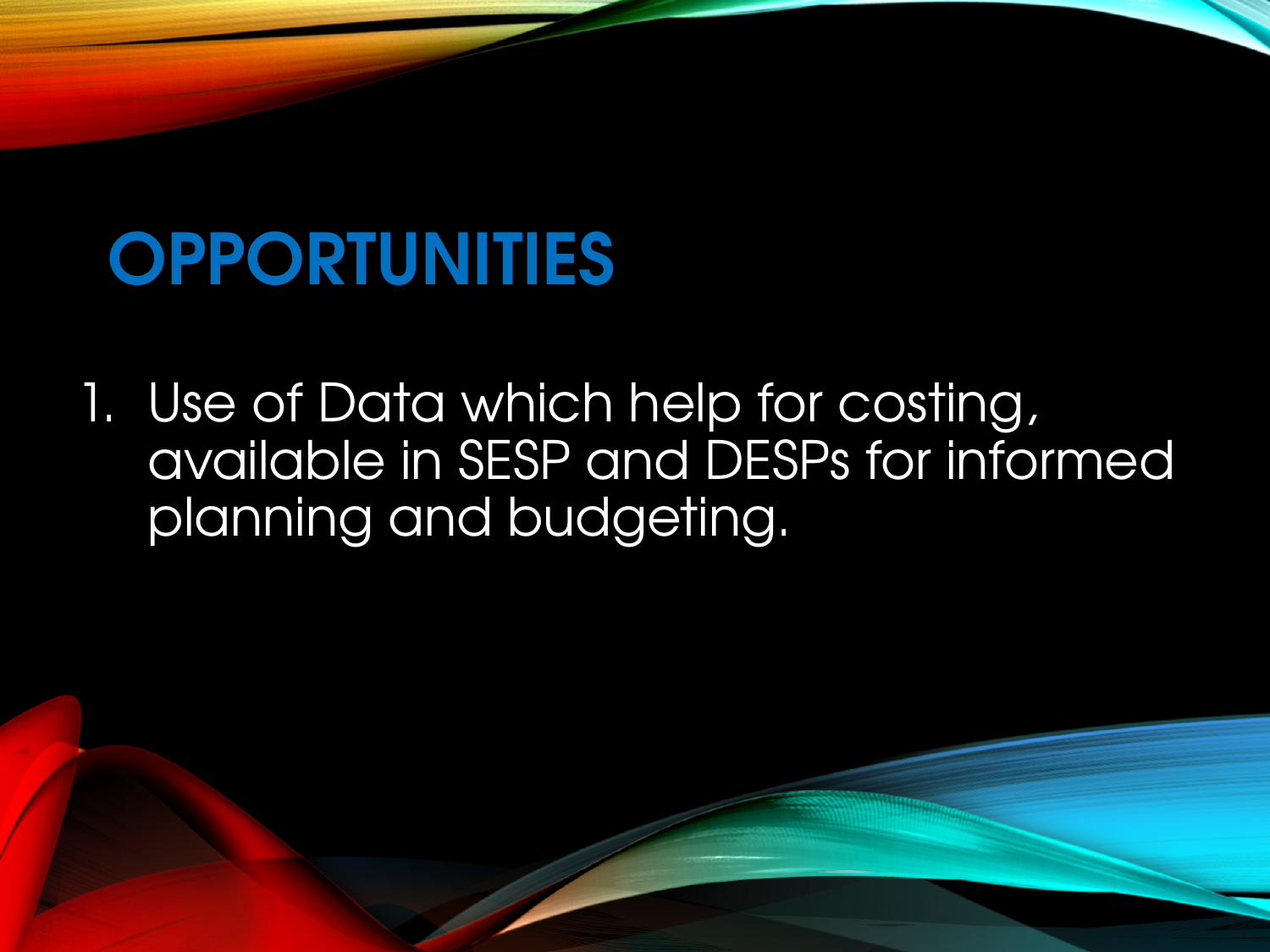

# Opportunities
Use of Data which help for costing, available in SESP and DESPs for informed planning and budgeting.